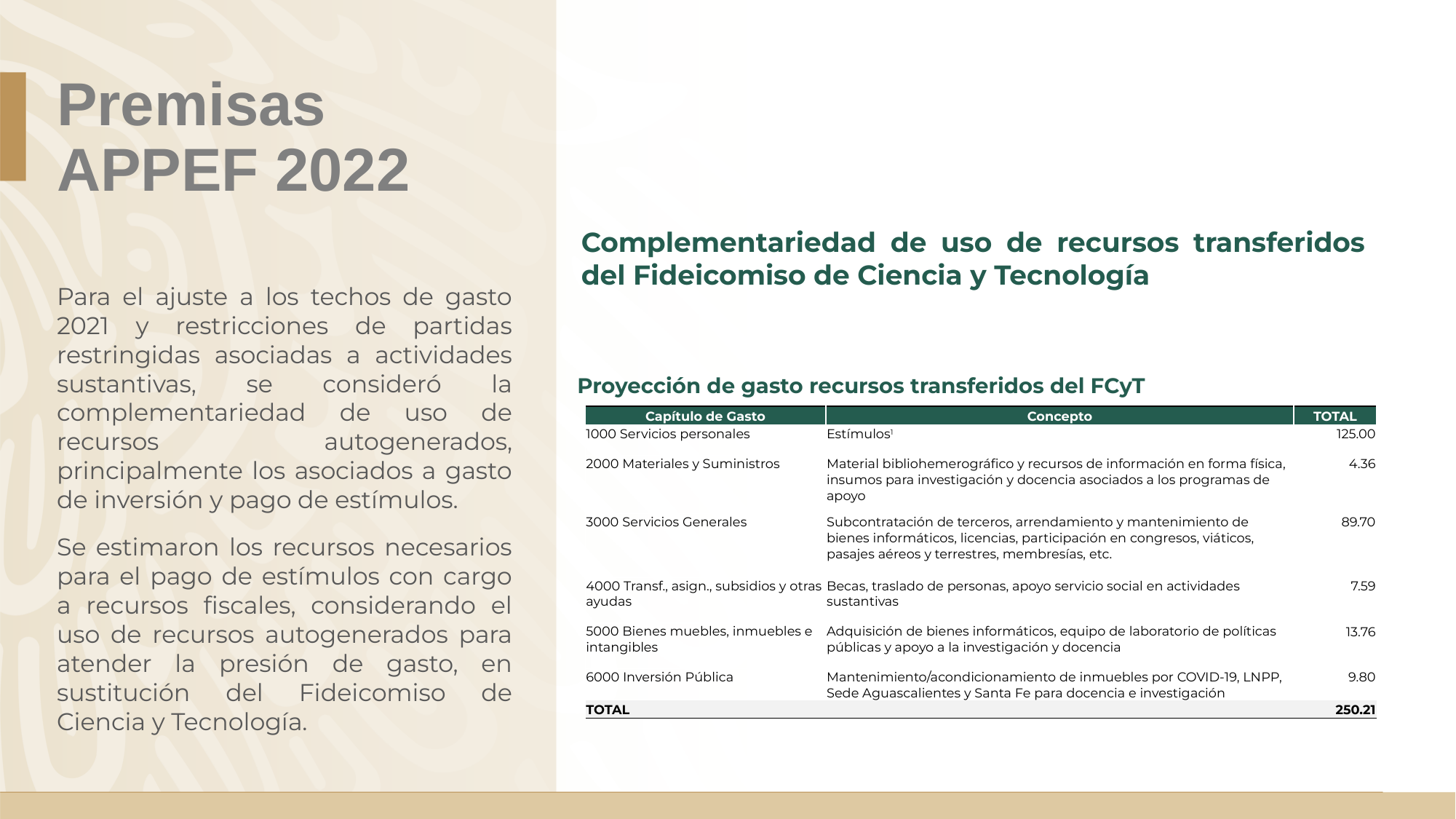

# Premisas APPEF 2022
Complementariedad de uso de recursos transferidos del Fideicomiso de Ciencia y Tecnología
Para el ajuste a los techos de gasto 2021 y restricciones de partidas restringidas asociadas a actividades sustantivas, se consideró la complementariedad de uso de recursos autogenerados, principalmente los asociados a gasto de inversión y pago de estímulos.
Se estimaron los recursos necesarios para el pago de estímulos con cargo a recursos fiscales, considerando el uso de recursos autogenerados para atender la presión de gasto, en sustitución del Fideicomiso de Ciencia y Tecnología.
Proyección de gasto recursos transferidos del FCyT
| Capítulo de Gasto | Concepto | TOTAL |
| --- | --- | --- |
| 1000 Servicios personales | Estímulos1 | 125.00 |
| 2000 Materiales y Suministros | Material bibliohemerográfico y recursos de información en forma física, insumos para investigación y docencia asociados a los programas de apoyo | 4.36 |
| 3000 Servicios Generales | Subcontratación de terceros, arrendamiento y mantenimiento de bienes informáticos, licencias, participación en congresos, viáticos, pasajes aéreos y terrestres, membresías, etc. | 89.70 |
| 4000 Transf., asign., subsidios y otras ayudas | Becas, traslado de personas, apoyo servicio social en actividades sustantivas | 7.59 |
| 5000 Bienes muebles, inmuebles e intangibles | Adquisición de bienes informáticos, equipo de laboratorio de políticas públicas y apoyo a la investigación y docencia | 13.76 |
| 6000 Inversión Pública | Mantenimiento/acondicionamiento de inmuebles por COVID-19, LNPP, Sede Aguascalientes y Santa Fe para docencia e investigación | 9.80 |
| TOTAL | TOTAL | 250.21 |